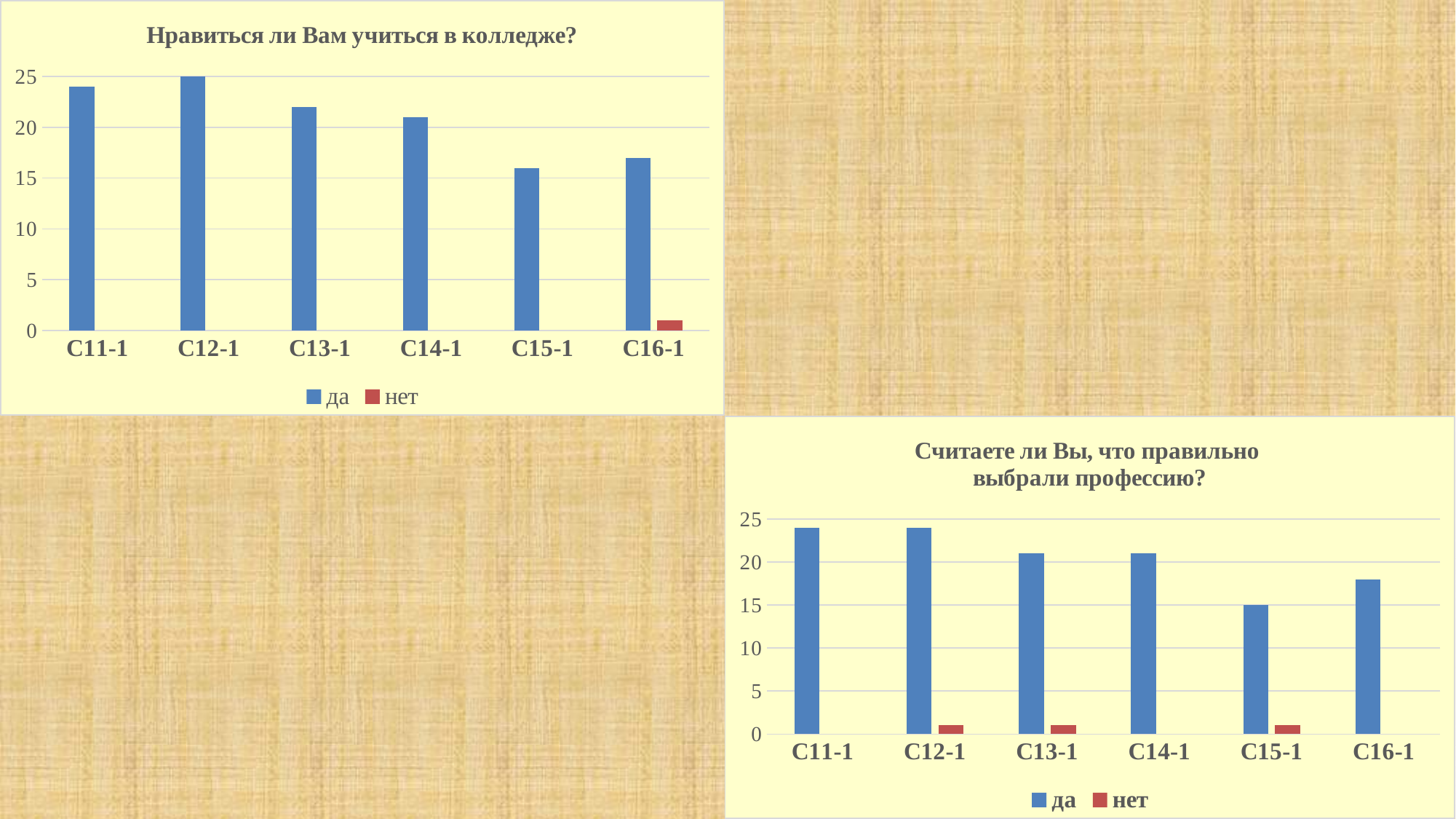

### Chart: Нравиться ли Вам учиться в колледже?

| Category | да | нет |
|---|---|---|
| С11-1 | 24.0 | None |
| С12-1 | 25.0 | None |
| С13-1 | 22.0 | None |
| С14-1 | 21.0 | None |
| С15-1 | 16.0 | None |
| С16-1 | 17.0 | 1.0 |

### Chart: Считаете ли Вы, что правильно
выбрали профессию?

| Category | да | нет |
|---|---|---|
| С11-1 | 24.0 | None |
| С12-1 | 24.0 | 1.0 |
| С13-1 | 21.0 | 1.0 |
| С14-1 | 21.0 | None |
| С15-1 | 15.0 | 1.0 |
| С16-1 | 18.0 | None |